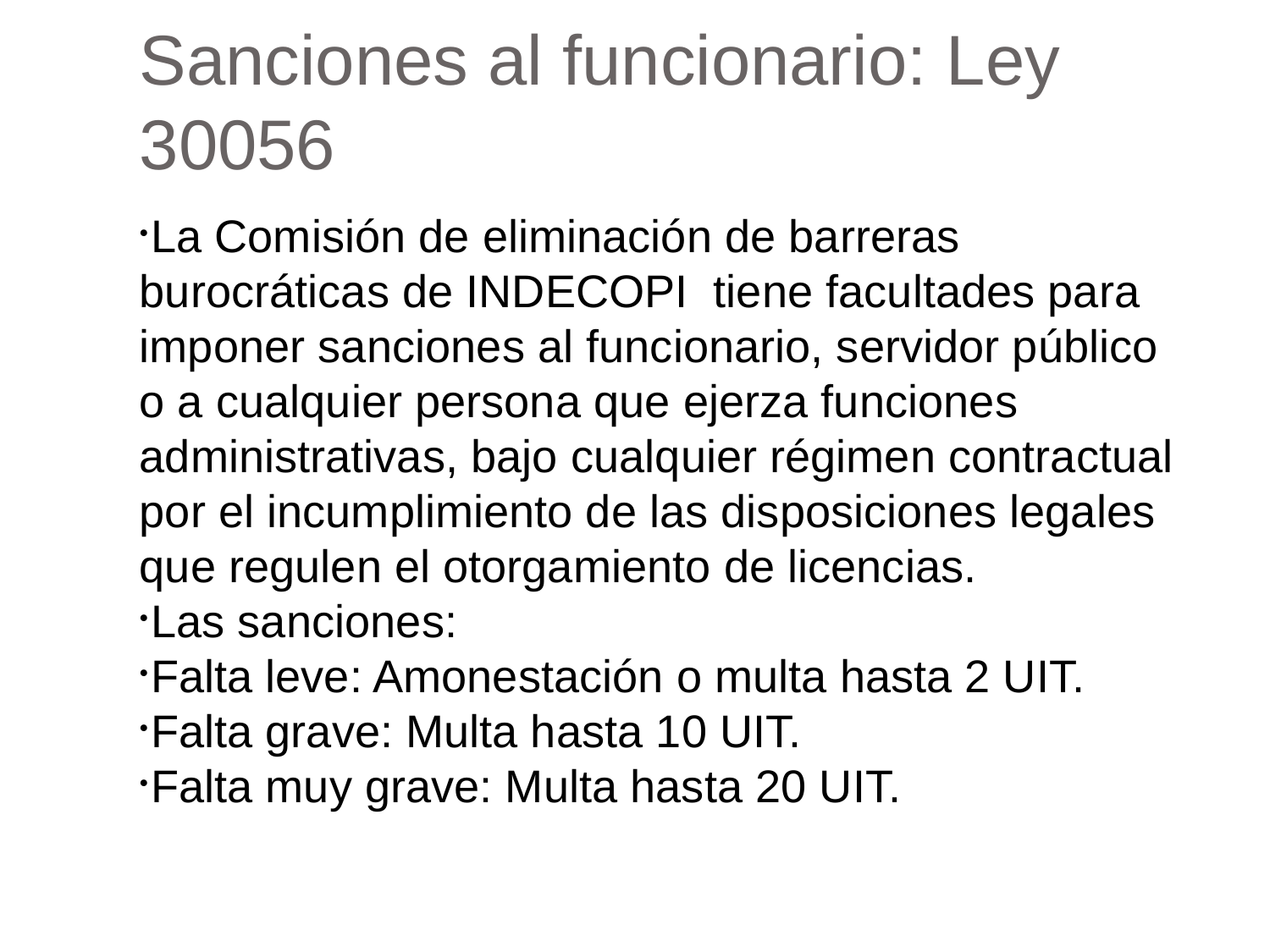

Sanciones al funcionario: Ley 30056
La Comisión de eliminación de barreras burocráticas de INDECOPI  tiene facultades para imponer sanciones al funcionario, servidor público o a cualquier persona que ejerza funciones administrativas, bajo cualquier régimen contractual por el incumplimiento de las disposiciones legales que regulen el otorgamiento de licencias.
Las sanciones:
Falta leve: Amonestación o multa hasta 2 UIT.
Falta grave: Multa hasta 10 UIT.
Falta muy grave: Multa hasta 20 UIT.